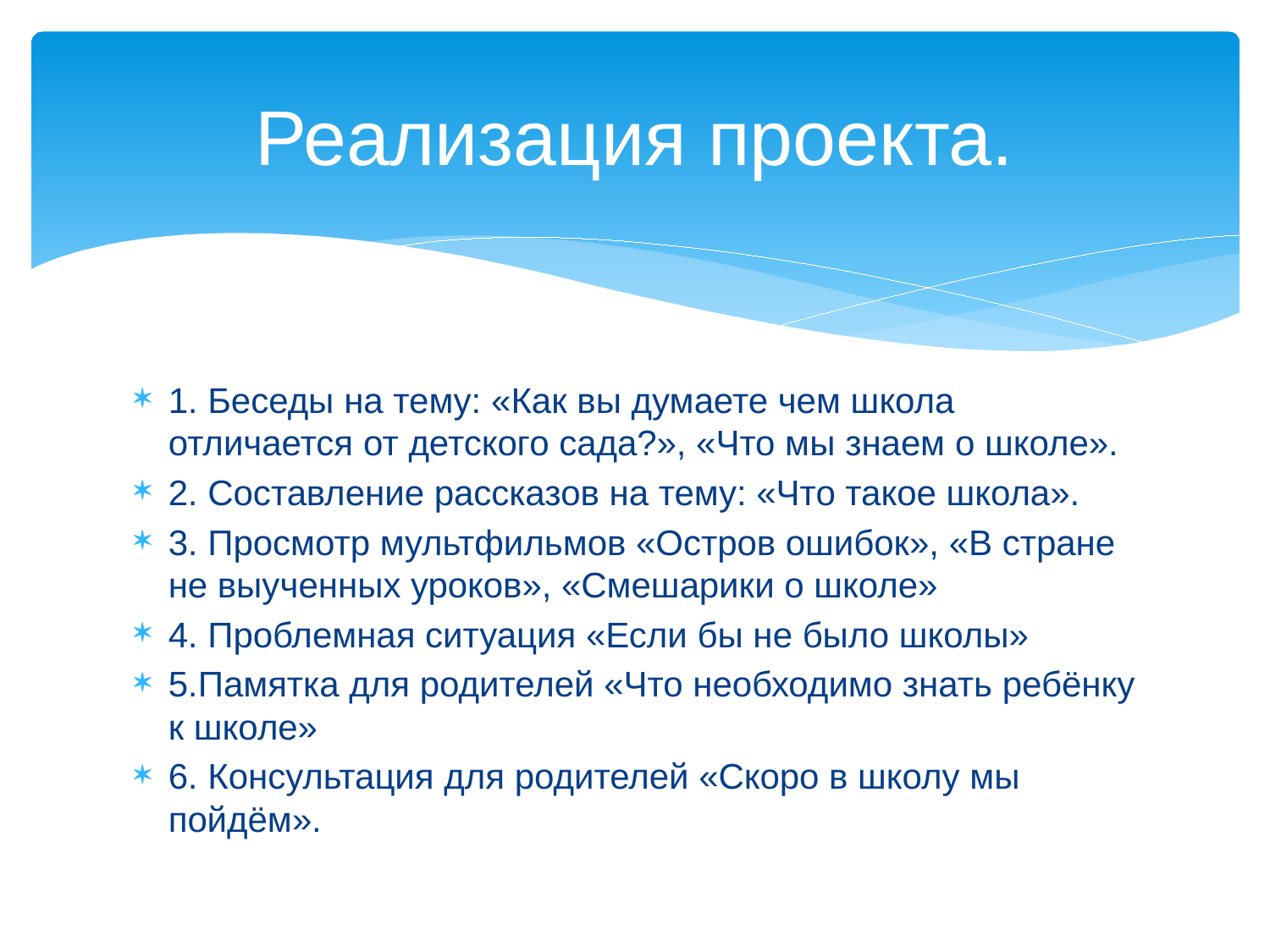

# Реализация проекта.
1. Беседы на тему: «Как вы думаете чем школа отличается от детского сада?», «Что мы знаем о школе».
2. Составление рассказов на тему: «Что такое школа».
3. Просмотр мультфильмов «Остров ошибок», «В стране не выученных уроков», «Смешарики о школе»
4. Проблемная ситуация «Если бы не было школы»
5.Памятка для родителей «Что необходимо знать ребёнку к школе»
6. Консультация для родителей «Скоро в школу мы пойдём».